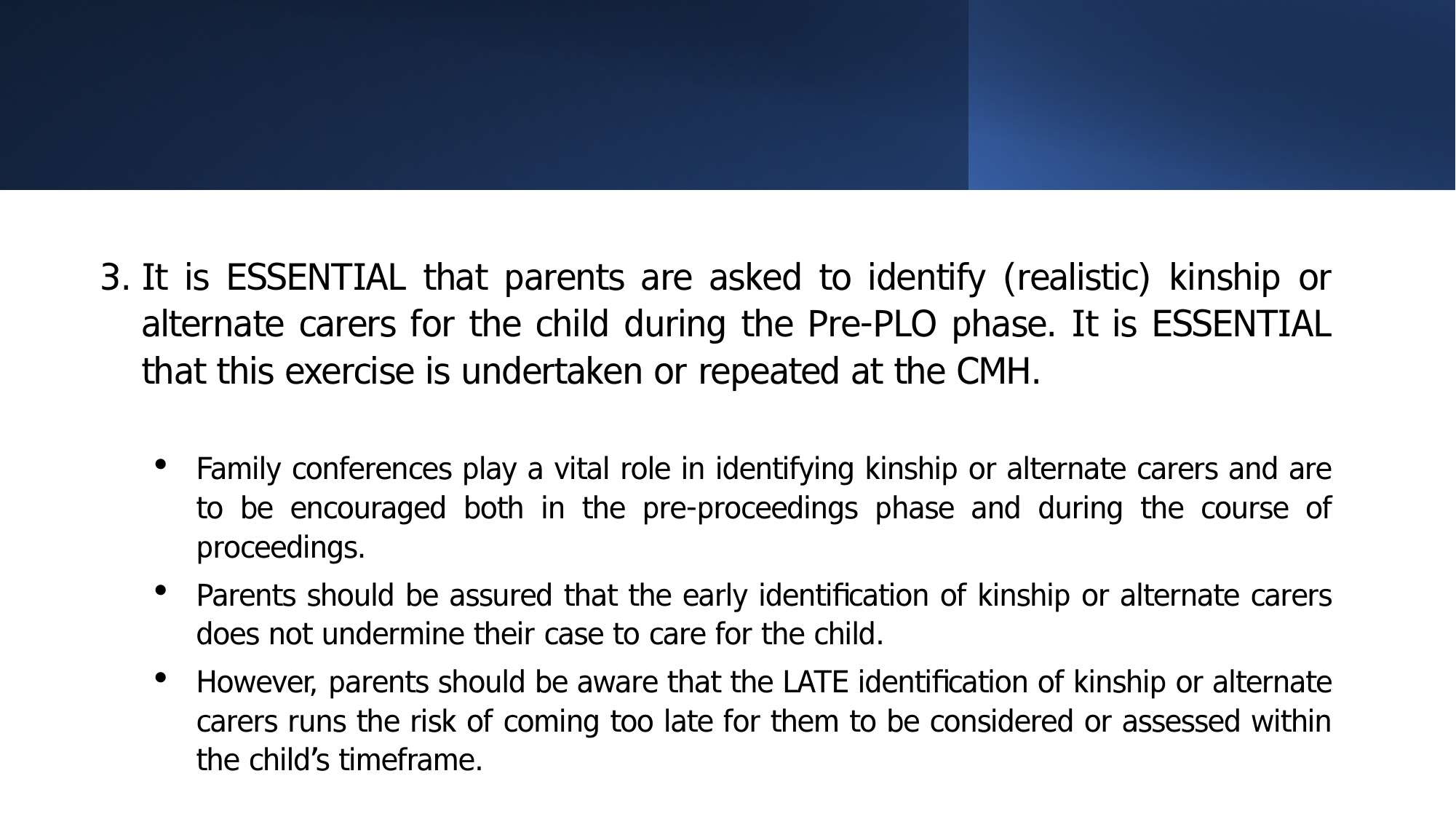

It is ESSENTIAL that parents are asked to identify (realistic) kinship or alternate carers for the child during the Pre-PLO phase. It is ESSENTIAL that this exercise is undertaken or repeated at the CMH.

Family conferences play a vital role in identifying kinship or alternate carers and are to be encouraged both in the pre-proceedings phase and during the course of proceedings.
Parents should be assured that the early identification of kinship or alternate carers does not undermine their case to care for the child.
However, parents should be aware that the LATE identification of kinship or alternate carers runs the risk of coming too late for them to be considered or assessed within the child’s timeframe.